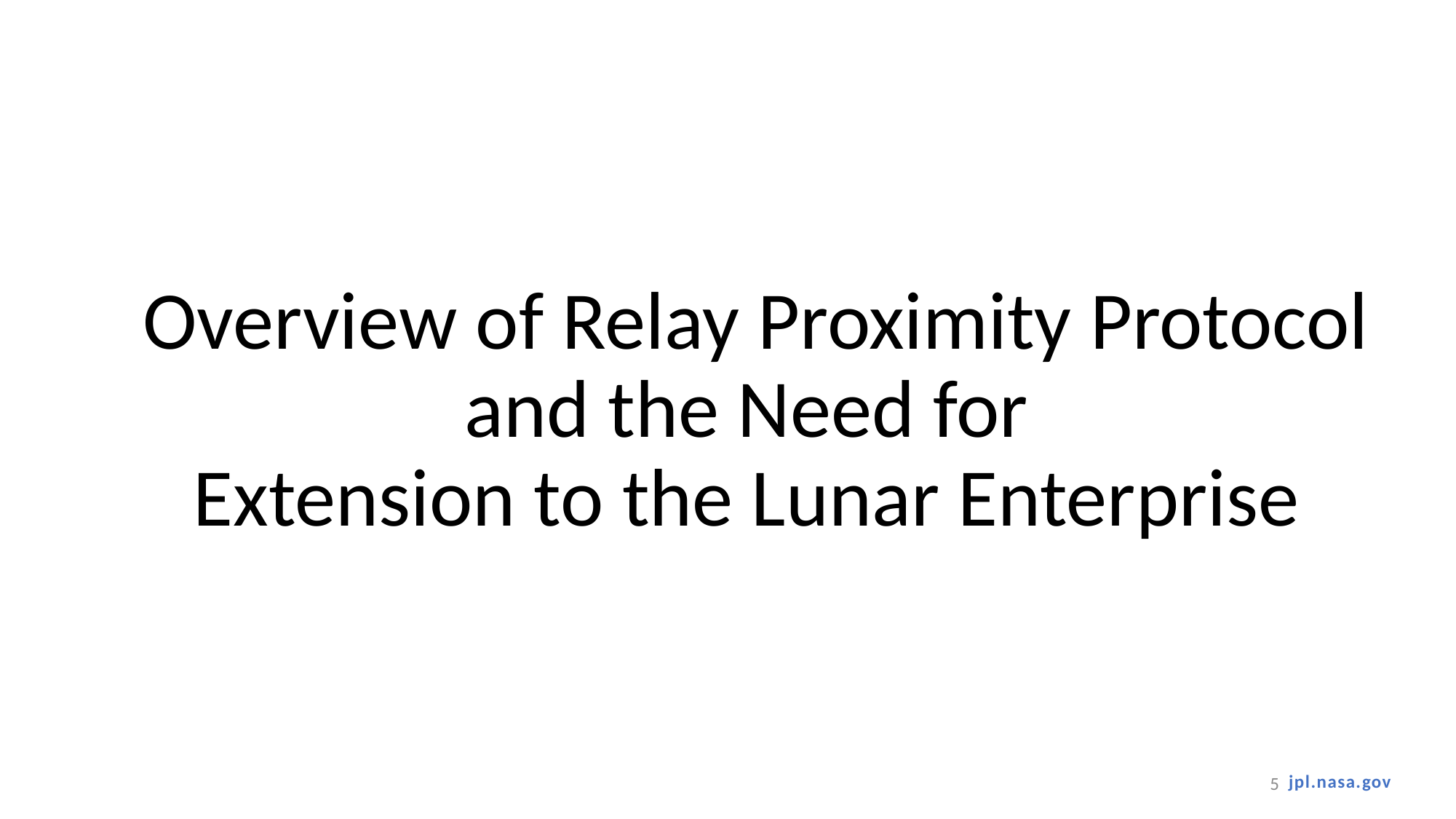

# Overview of Relay Proximity Protocol and the Need for Extension to the Lunar Enterprise
5